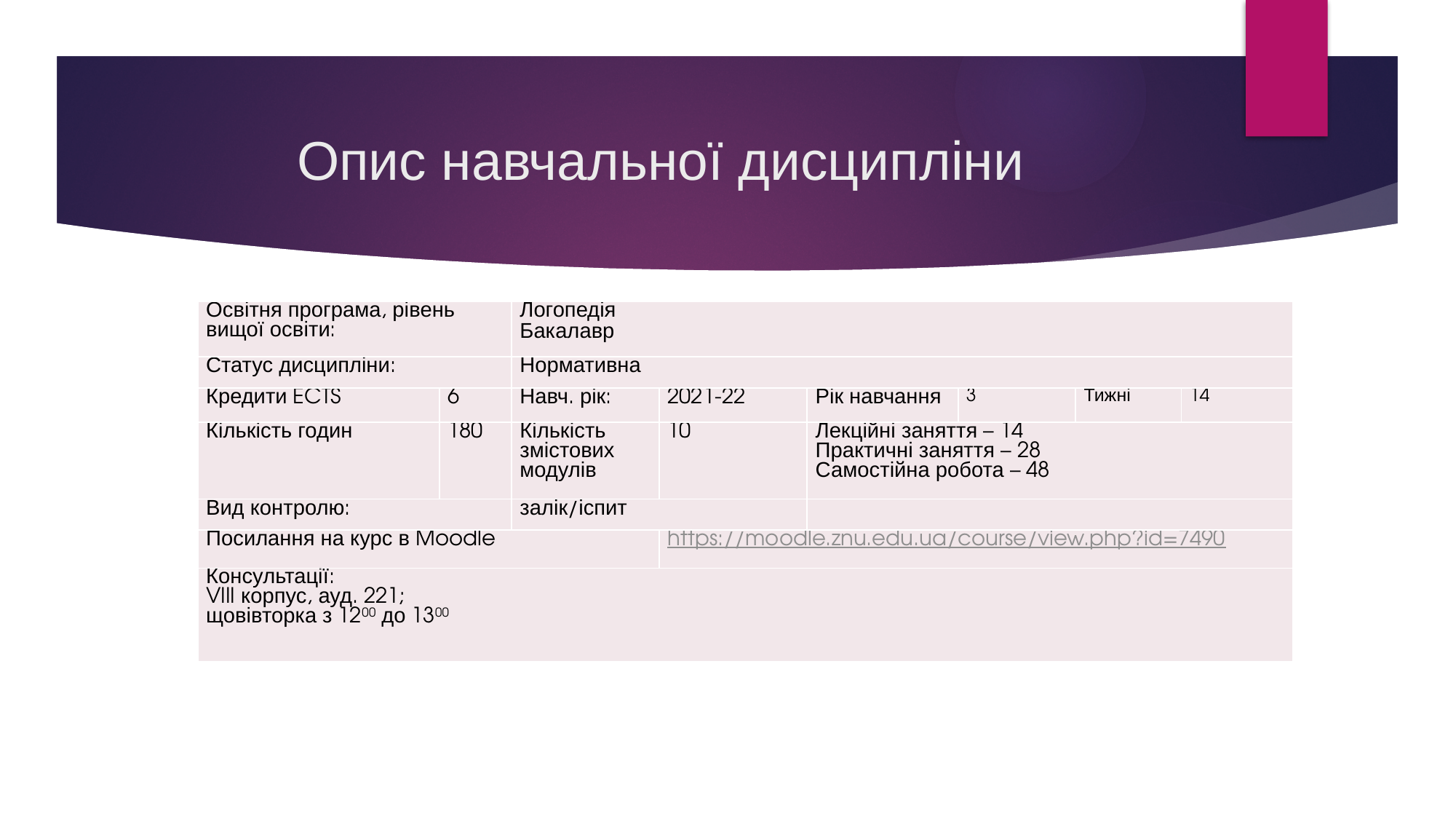

# Опис навчальної дисципліни
| Освітня програма, рівень вищої освіти: |  | Логопедія Бакалавр |  |  |  |  |  |
| --- | --- | --- | --- | --- | --- | --- | --- |
| Статус дисципліни: |  | Нормативна |  |  |  |  |  |
| Кредити ECTS | 6 | Навч. рік: | 2021-22 | Рік навчання | 3 | Тижні | 14 |
| Кількість годин | 180 | Кількість змістових модулів | 10 | Лекційні заняття – 14 Практичні заняття – 28 Самостійна робота – 48 |  |  |  |
| Вид контролю: |  | залік/іспит |  |  |  |  |  |
| Посилання на курс в Moodle |  |  | https://moodle.znu.edu.ua/course/view.php?id=7490 |  |  |  |  |
| Консультації: VIII корпус, ауд. 221; щовівторка з 1200 до 1300 |  |  |  |  |  |  |  |